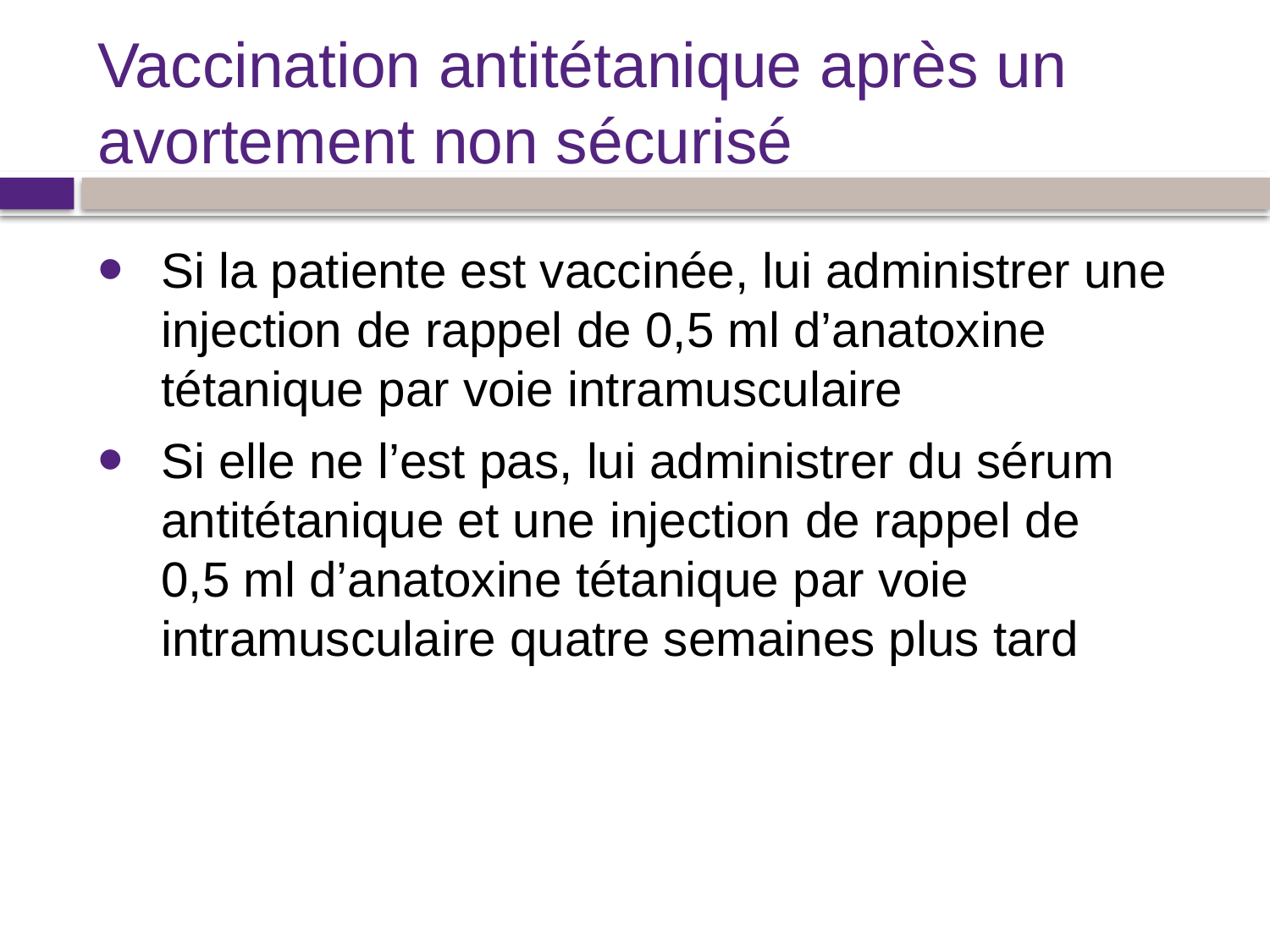

# Vaccination antitétanique après un avortement non sécurisé
Si la patiente est vaccinée, lui administrer une injection de rappel de 0,5 ml d’anatoxine tétanique par voie intramusculaire
Si elle ne l’est pas, lui administrer du sérum antitétanique et une injection de rappel de
0,5 ml d’anatoxine tétanique par voie intramusculaire quatre semaines plus tard